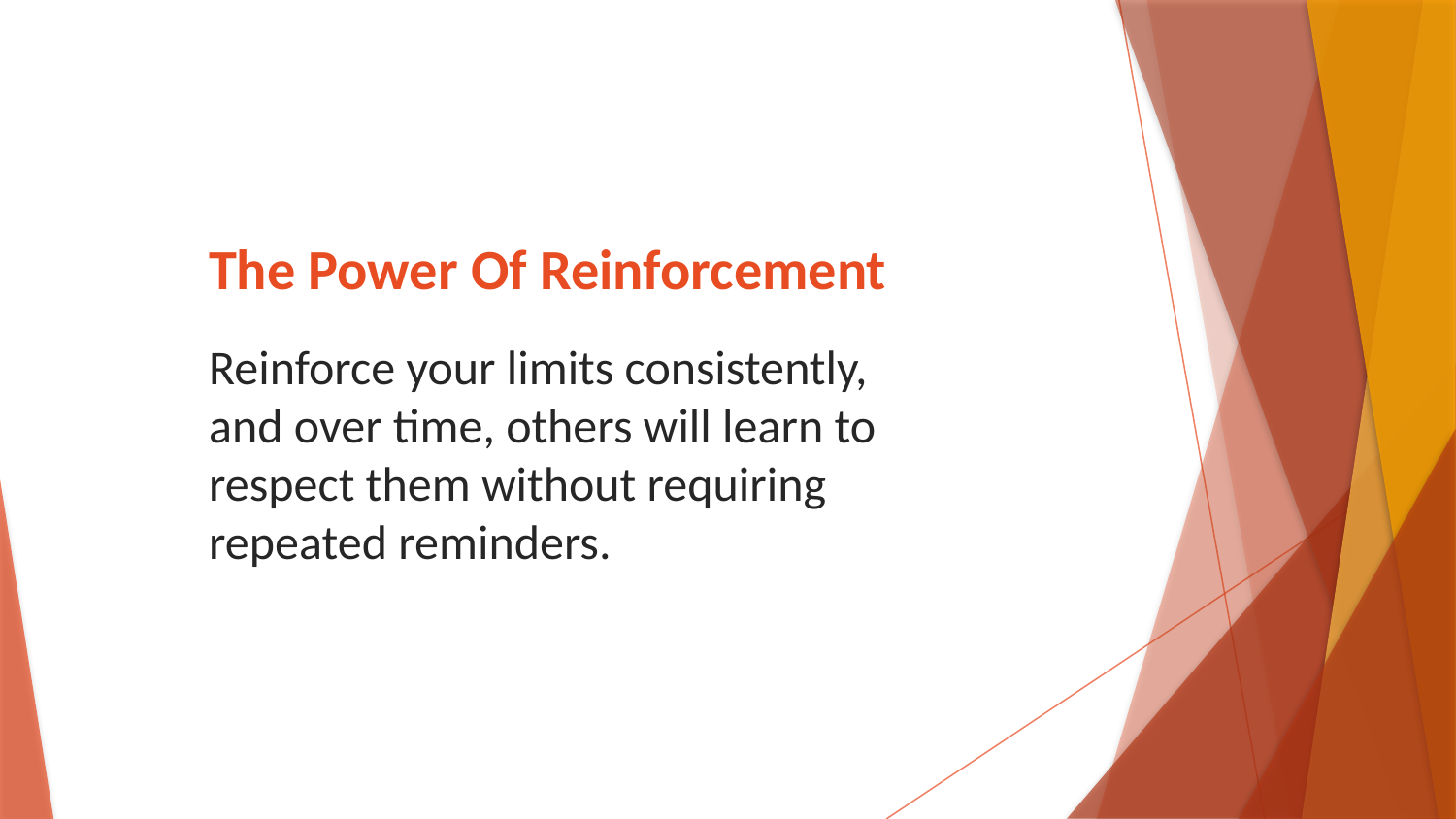

# The Power Of Reinforcement
Reinforce your limits consistently, and over time, others will learn to respect them without requiring repeated reminders.